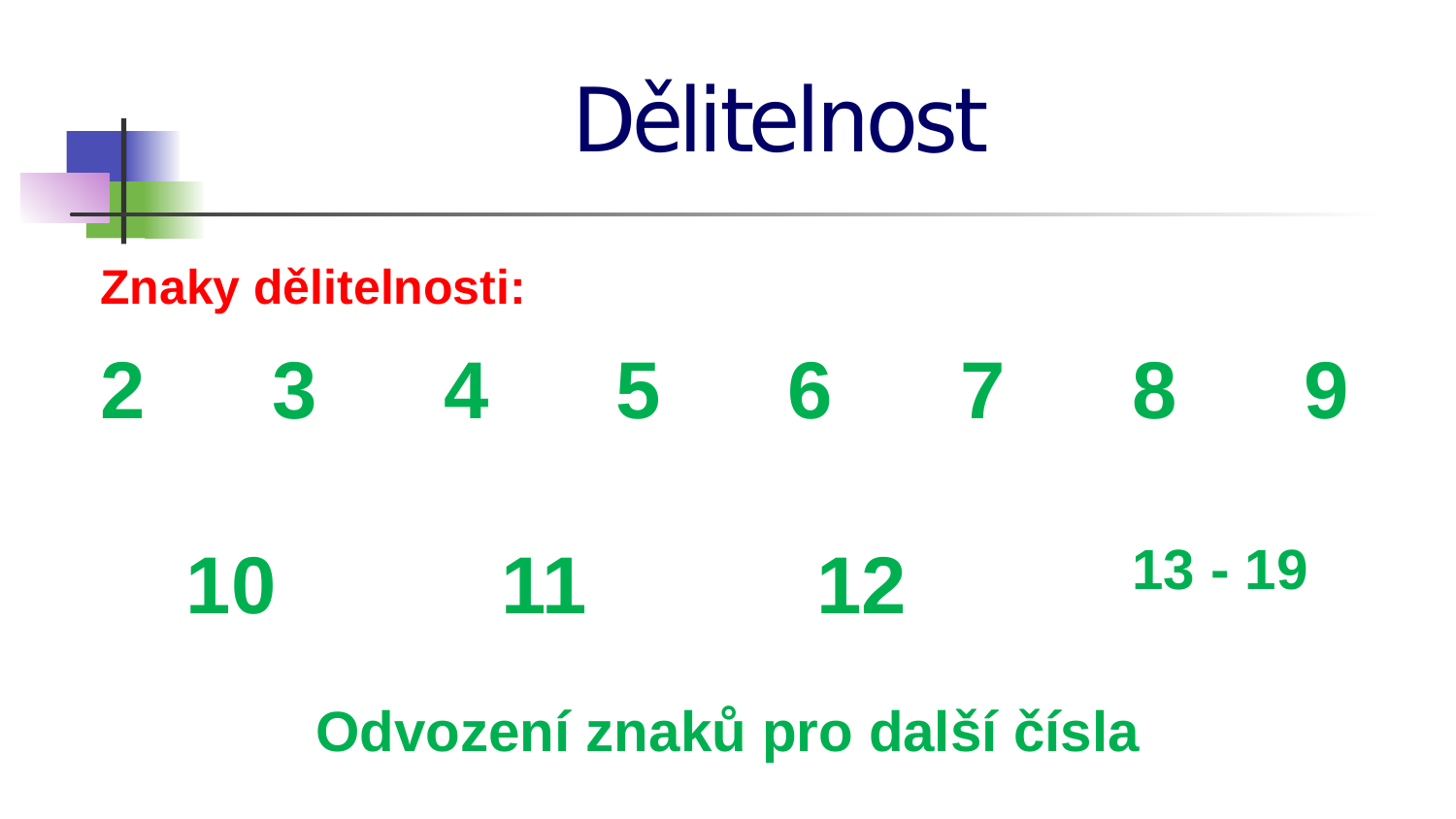

# Dělitelnost
Znaky dělitelnosti:
2
3
4
5
6
7
8
9
10
11
12
13 - 19
Odvození znaků pro další čísla